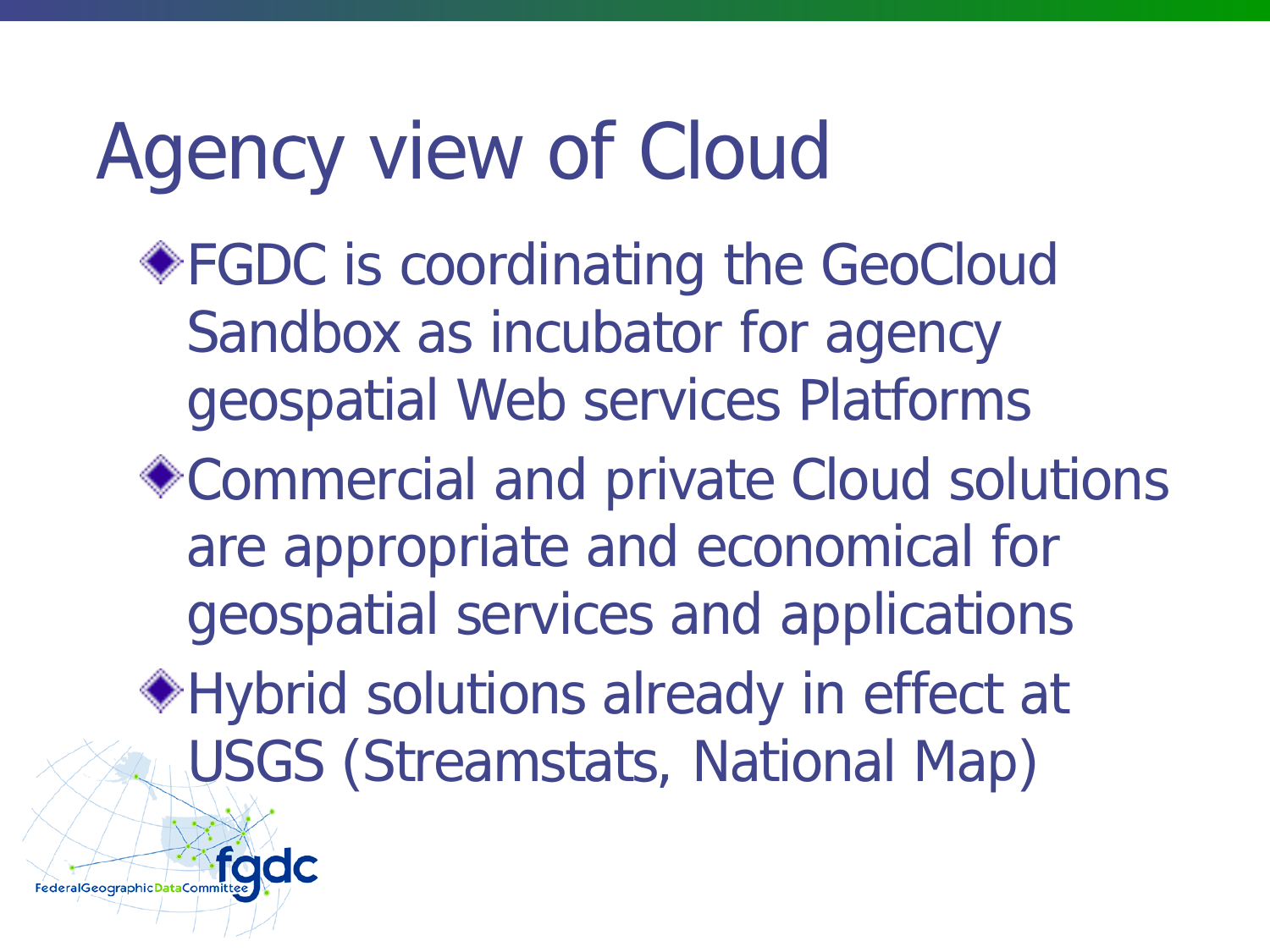

# Agency view of Cloud
FGDC is coordinating the GeoCloud Sandbox as incubator for agency geospatial Web services Platforms
Commercial and private Cloud solutions are appropriate and economical for geospatial services and applications
Hybrid solutions already in effect at USGS (Streamstats, National Map)